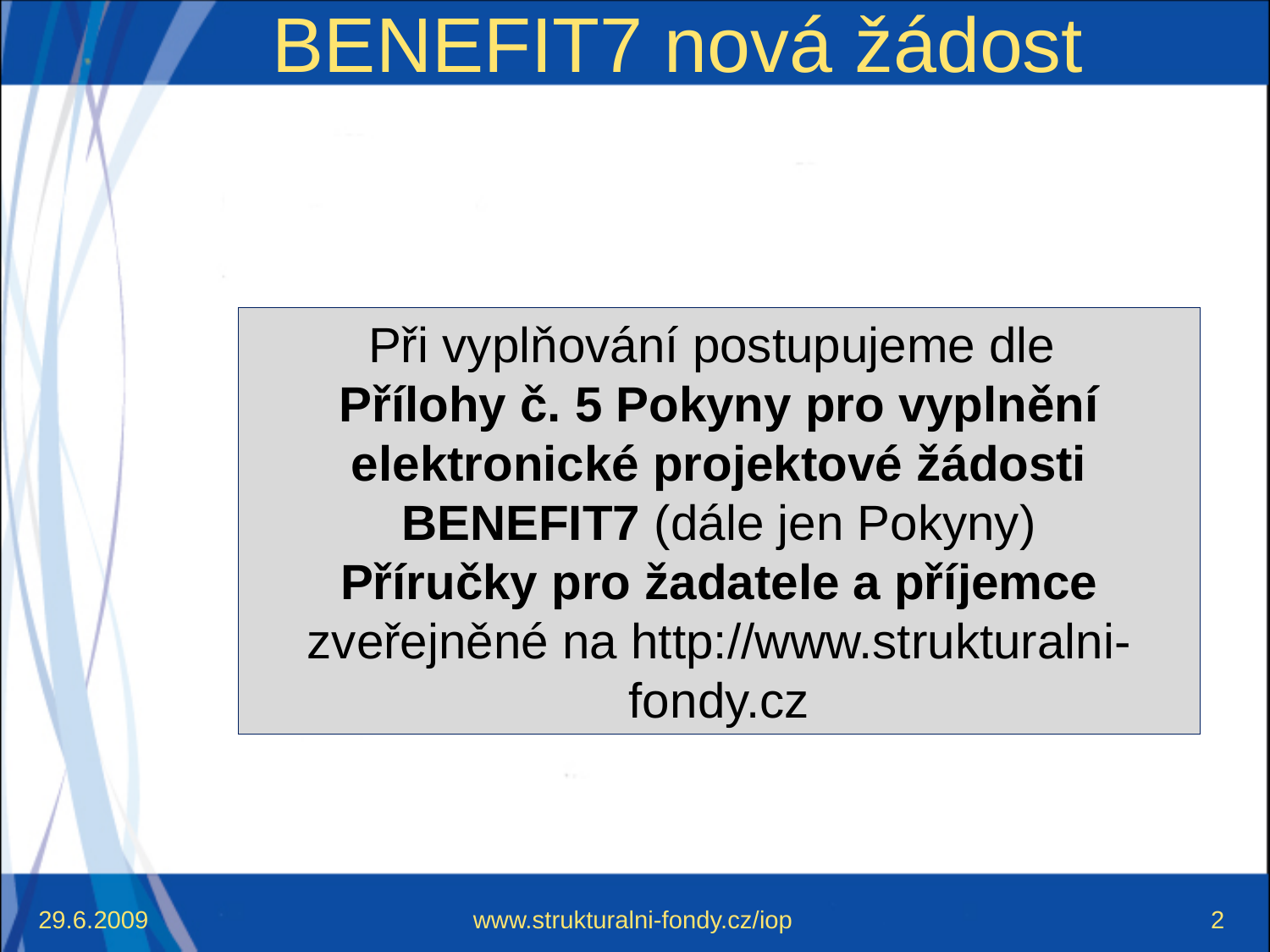

# BENEFIT7 nová žádost
Při vyplňování postupujeme dle
Přílohy č. 5 Pokyny pro vyplnění elektronické projektové žádosti BENEFIT7 (dále jen Pokyny)
Příručky pro žadatele a příjemce
zveřejněné na http://www.strukturalni-fondy.cz
29.6.2009
www.strukturalni-fondy.cz/iop
2